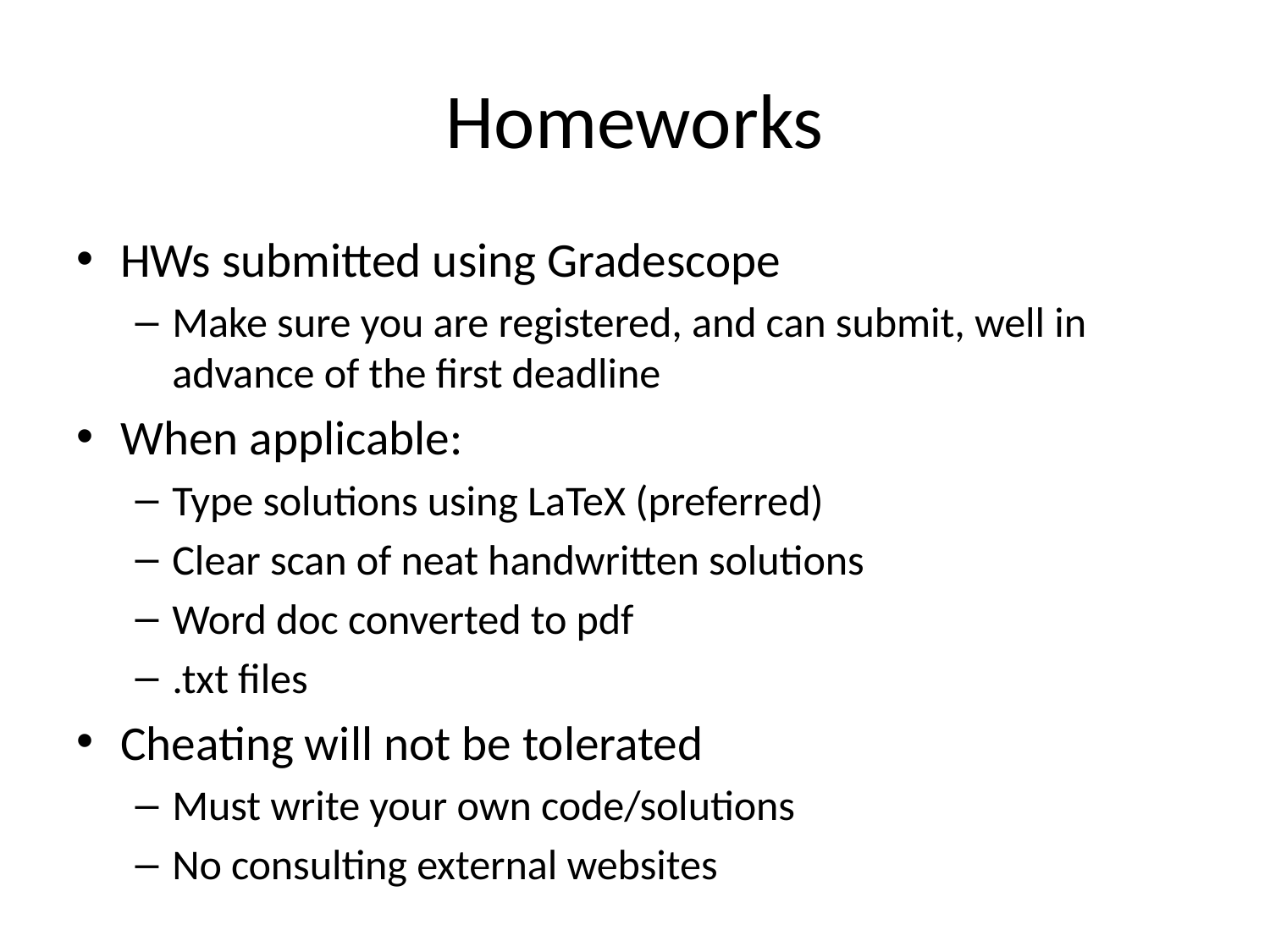

# Homeworks
HWs submitted using Gradescope
Make sure you are registered, and can submit, well in advance of the first deadline
When applicable:
Type solutions using LaTeX (preferred)
Clear scan of neat handwritten solutions
Word doc converted to pdf
.txt files
Cheating will not be tolerated
Must write your own code/solutions
No consulting external websites